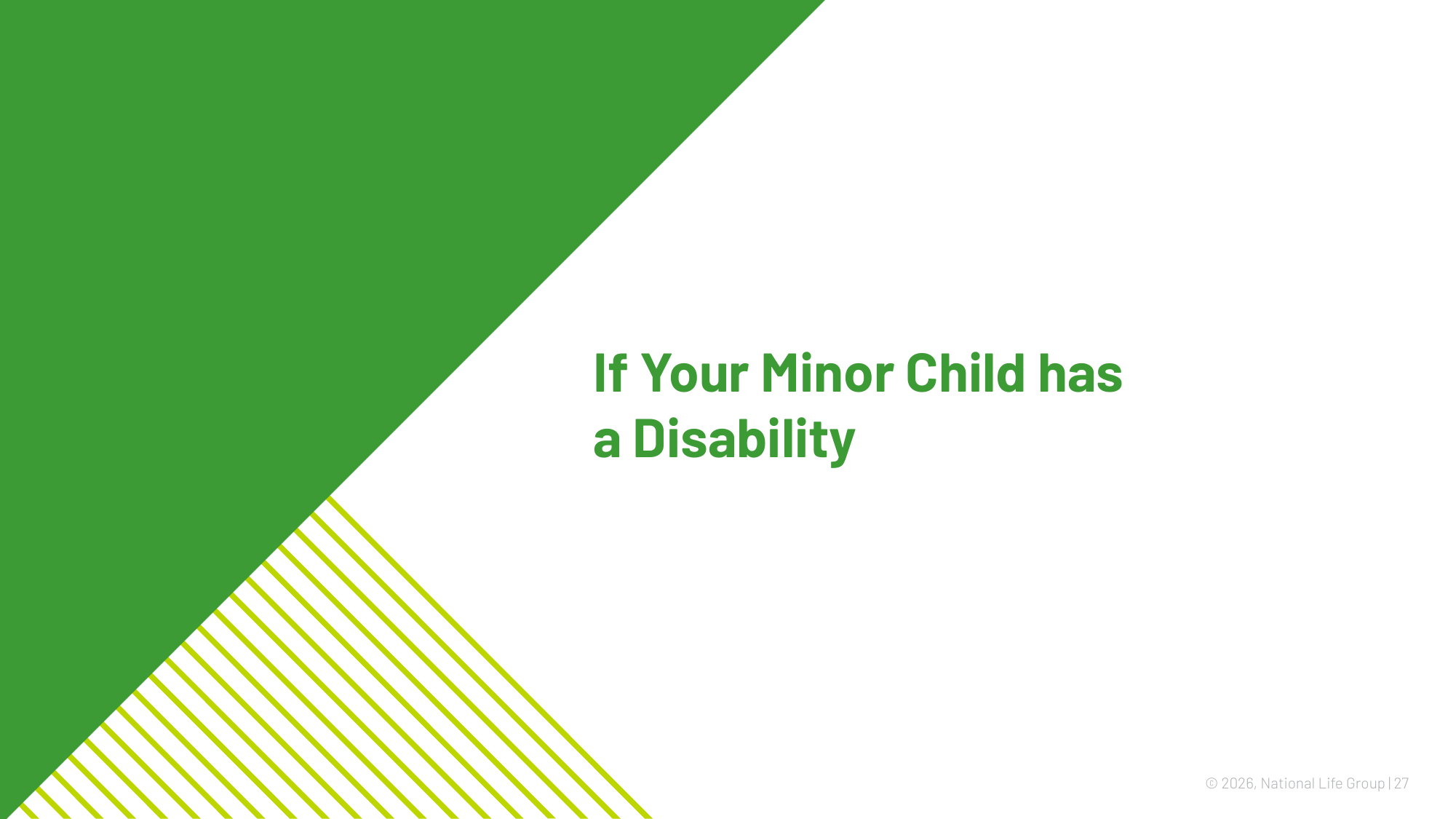

If Your Minor Child has
a Disability
© 2026, National Life Group | 27